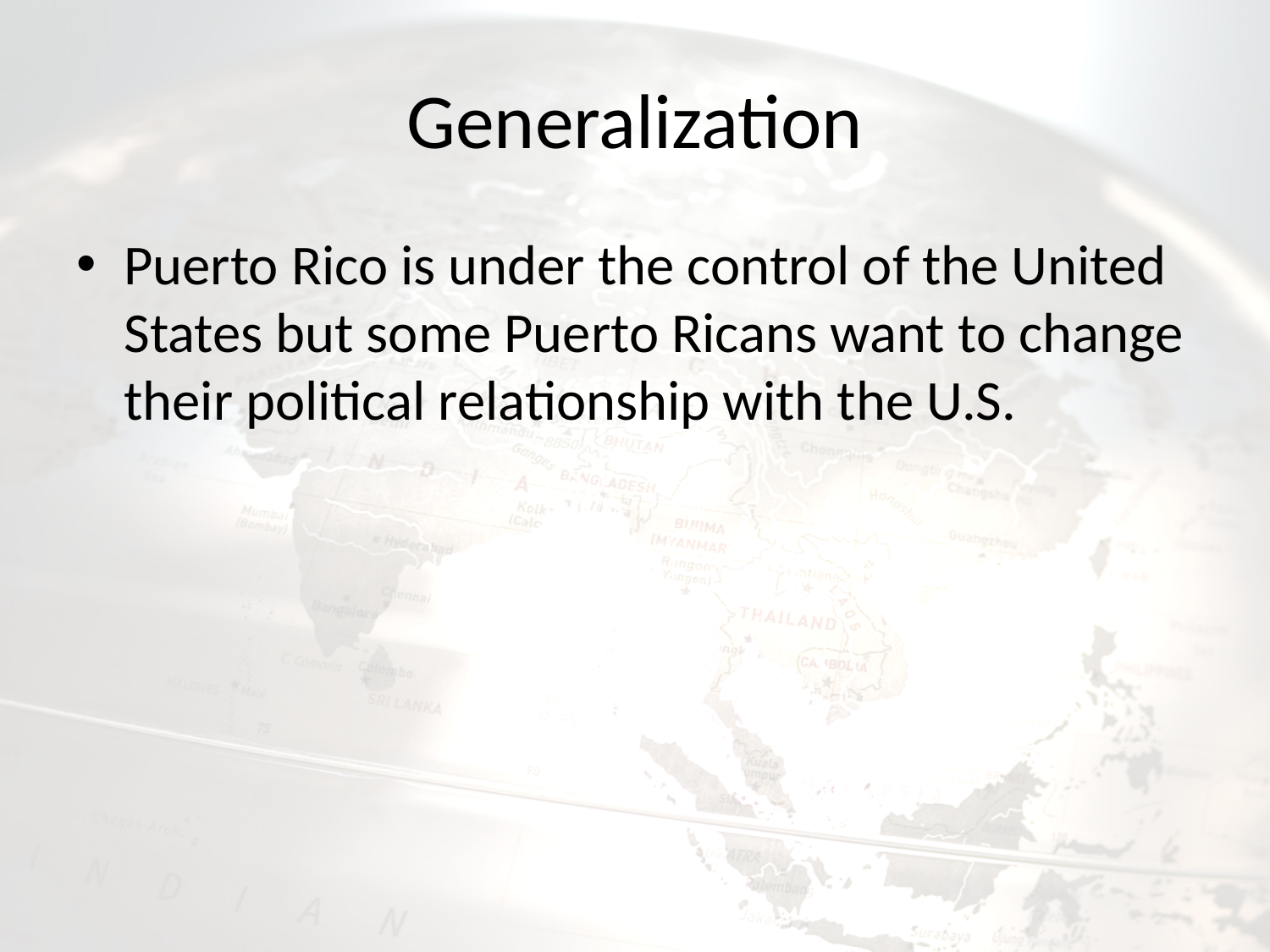

# Generalization
Puerto Rico is under the control of the United States but some Puerto Ricans want to change their political relationship with the U.S.